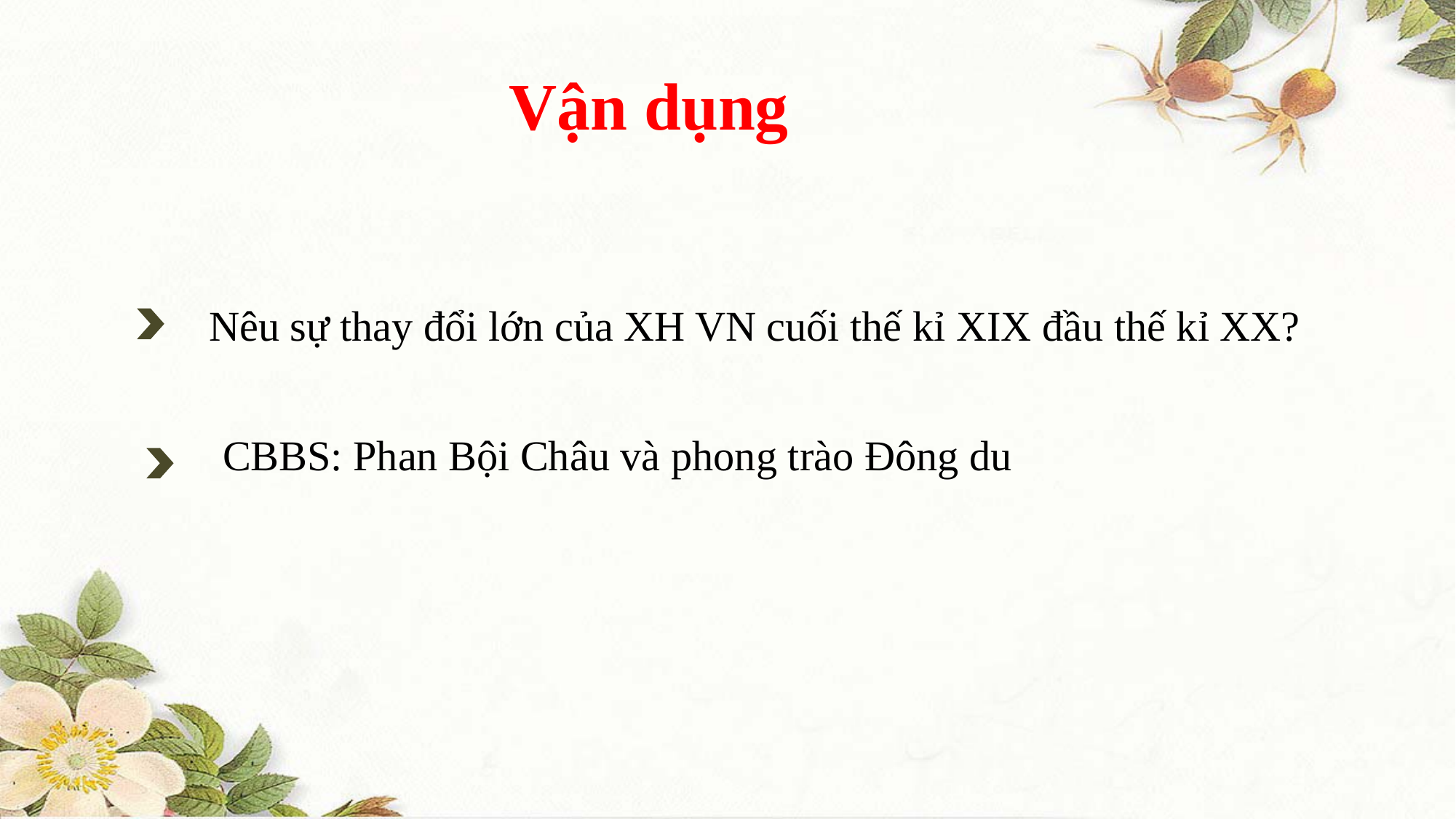

Vận dụng
Nêu sự thay đổi lớn của XH VN cuối thế kỉ XIX đầu thế kỉ XX?

CBBS: Phan Bội Châu và phong trào Đông du